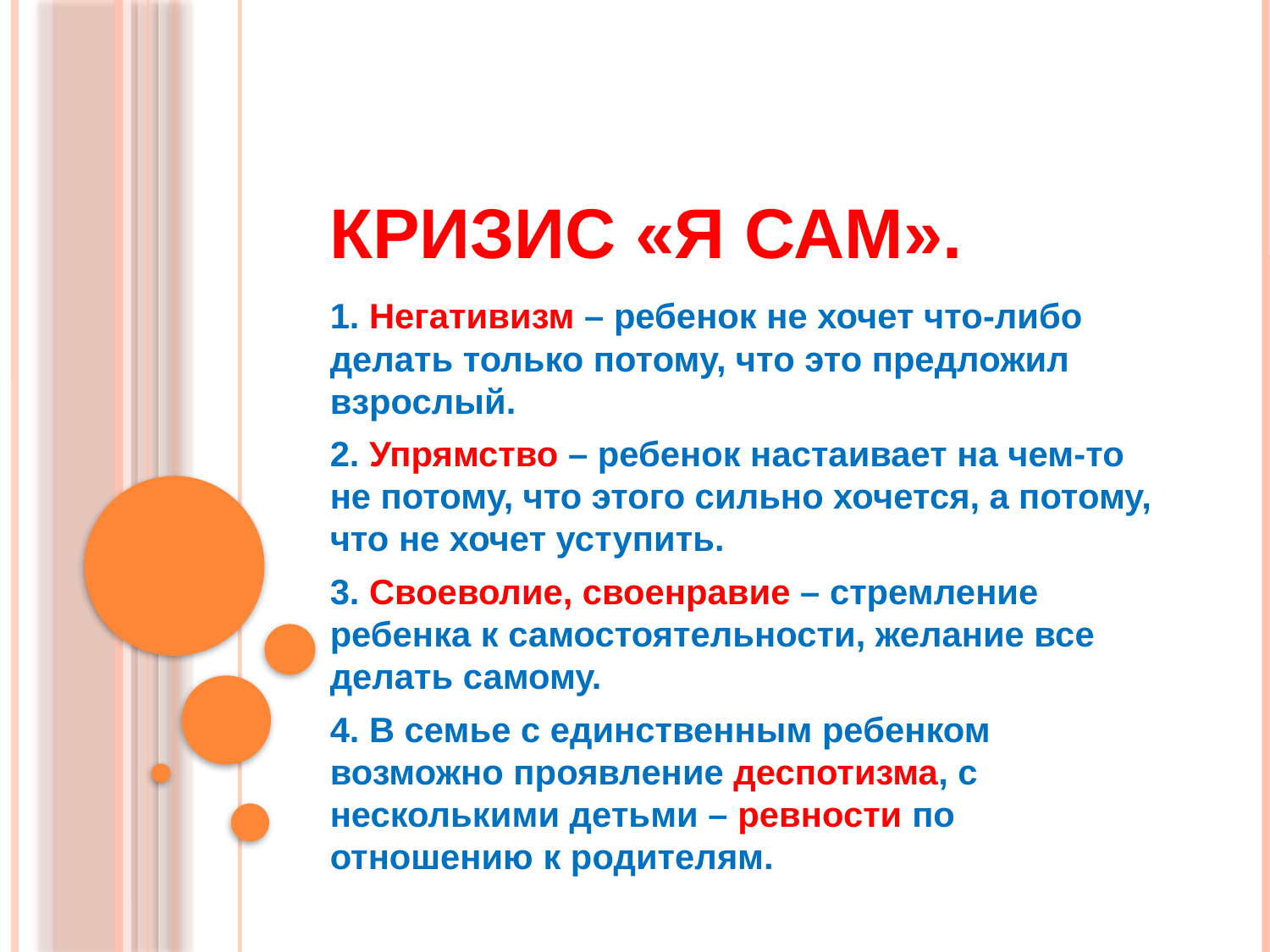

# Кризис «Я сам».
1. Негативизм – ребенок не хочет что-либо делать только потому, что это предложил взрослый.
2. Упрямство – ребенок настаивает на чем-то не потому, что этого сильно хочется, а потому, что не хочет уступить.
3. Своеволие, своенравие – стремление ребенка к самостоятельности, желание все делать самому.
4. В семье с единственным ребенком возможно проявление деспотизма, с несколькими детьми – ревности по отношению к родителям.